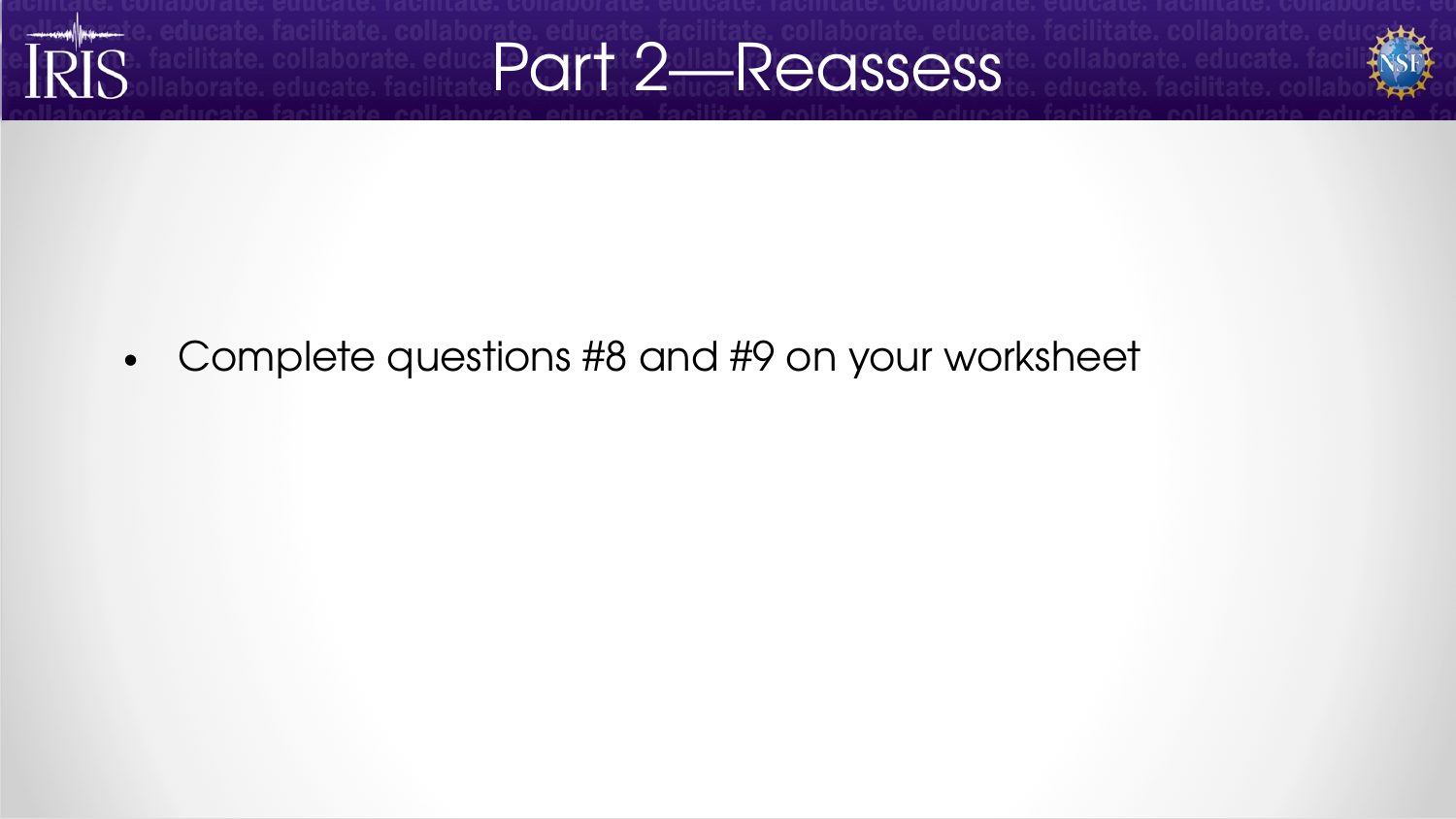

Part 2—Reassess
Complete questions #8 and #9 on your worksheet